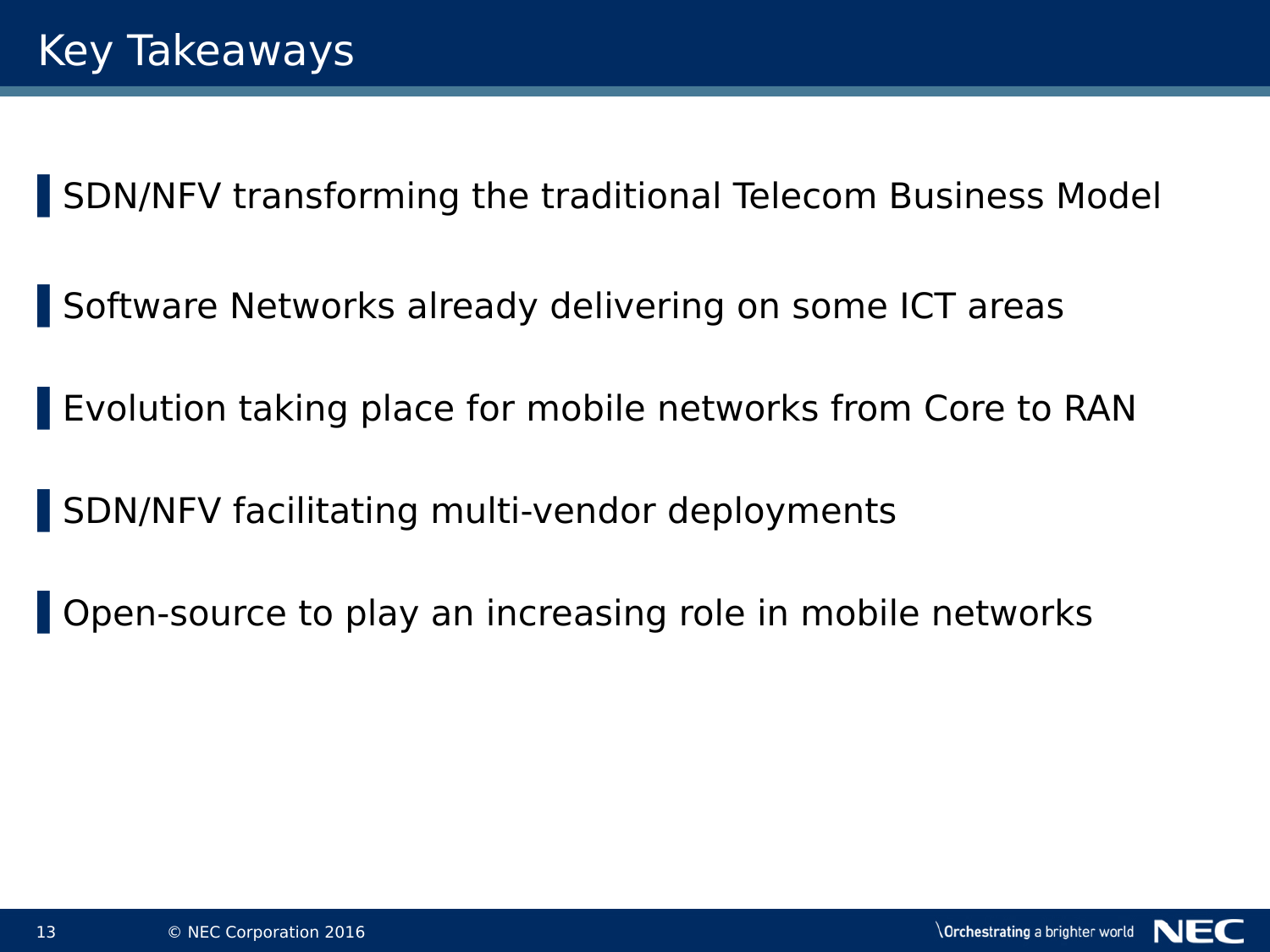

# Key Takeaways

SDN/NFV transforming the traditional Telecom Business Model

Software Networks already delivering on some ICT areas

Evolution taking place for mobile networks from Core to RAN

SDN/NFV facilitating multi-vendor deployments

Open-source to play an increasing role in mobile networks